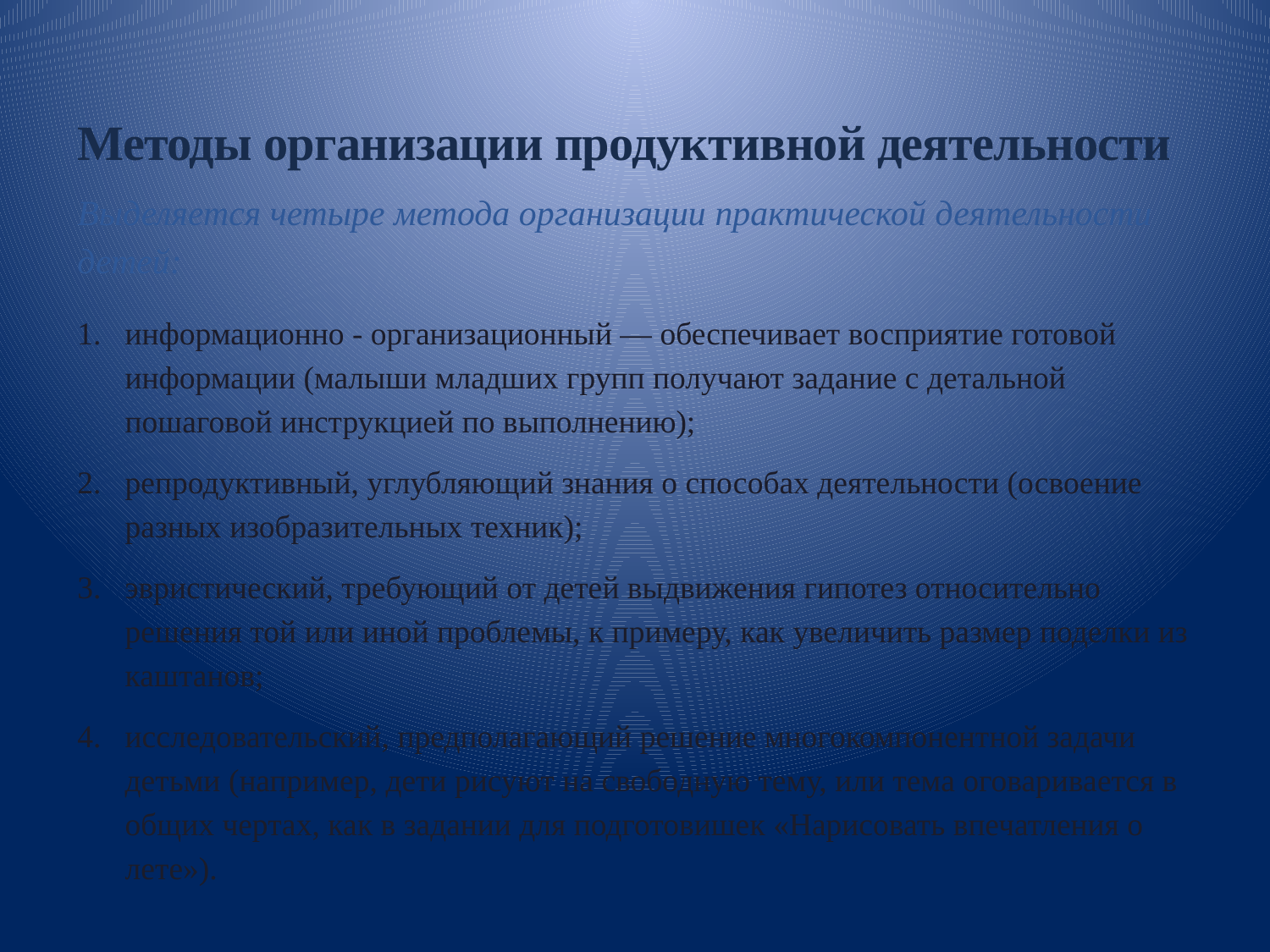

Методы организации продуктивной деятельности
Выделяется четыре метода организации практической деятельности детей:
информационно - организационный — обеспечивает восприятие готовой информации (малыши младших групп получают задание с детальной пошаговой инструкцией по выполнению);
репродуктивный, углубляющий знания о способах деятельности (освоение разных изобразительных техник);
эвристический, требующий от детей выдвижения гипотез относительно решения той или иной проблемы, к примеру, как увеличить размер поделки из каштанов;
исследовательский, предполагающий решение многокомпонентной задачи детьми (например, дети рисуют на свободную тему, или тема оговаривается в общих чертах, как в задании для подготовишек «Нарисовать впечатления о лете»).